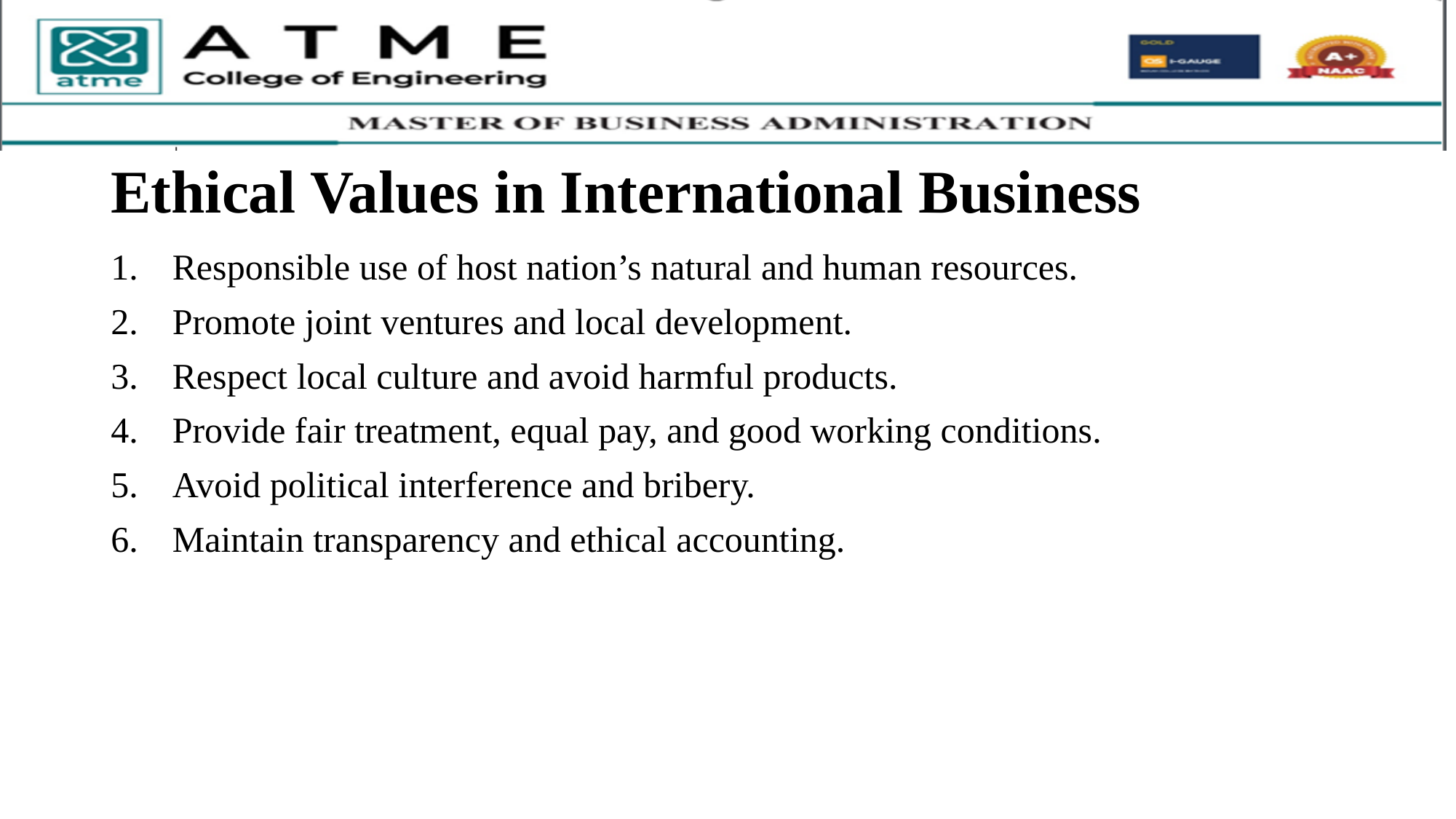

# Ethical Values in International Business
Responsible use of host nation’s natural and human resources.
Promote joint ventures and local development.
Respect local culture and avoid harmful products.
Provide fair treatment, equal pay, and good working conditions.
Avoid political interference and bribery.
Maintain transparency and ethical accounting.